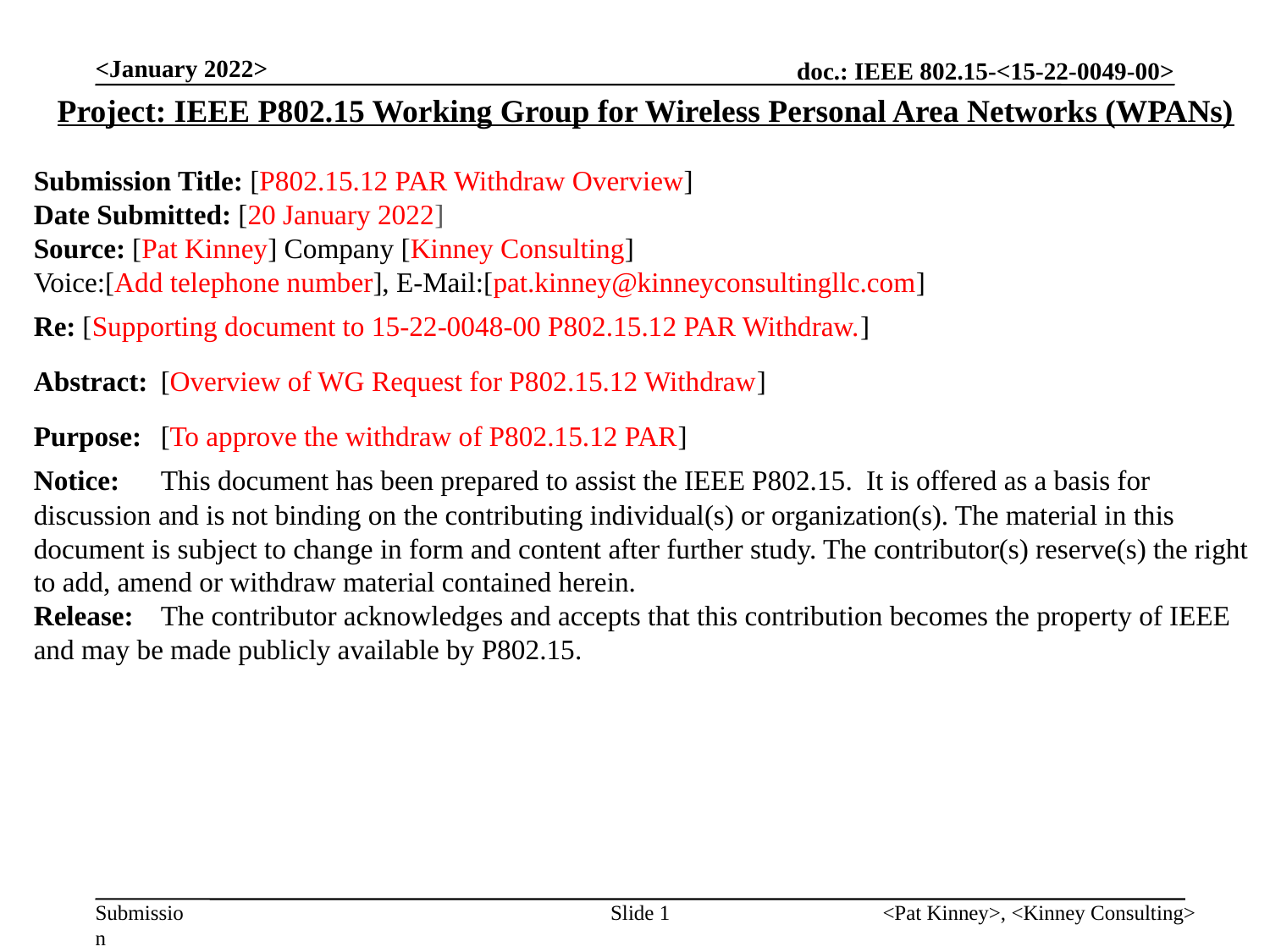

<January 2022>
Project: IEEE P802.15 Working Group for Wireless Personal Area Networks (WPANs)

Submission Title: [P802.15.12 PAR Withdraw Overview]
Date Submitted: [20 January 2022]
Source: [Pat Kinney] Company [Kinney Consulting]
Voice:[Add telephone number], E-Mail:[pat.kinney@kinneyconsultingllc.com]
Re: [Supporting document to 15-22-0048-00 P802.15.12 PAR Withdraw.]
Abstract:	[Overview of WG Request for P802.15.12 Withdraw]
Purpose:	[To approve the withdraw of P802.15.12 PAR]
Notice:	This document has been prepared to assist the IEEE P802.15.  It is offered as a basis for discussion and is not binding on the contributing individual(s) or organization(s). The material in this document is subject to change in form and content after further study. The contributor(s) reserve(s) the right to add, amend or withdraw material contained herein.
Release:	The contributor acknowledges and accepts that this contribution becomes the property of IEEE and may be made publicly available by P802.15.
Slide 1
<Pat Kinney>, <Kinney Consulting>